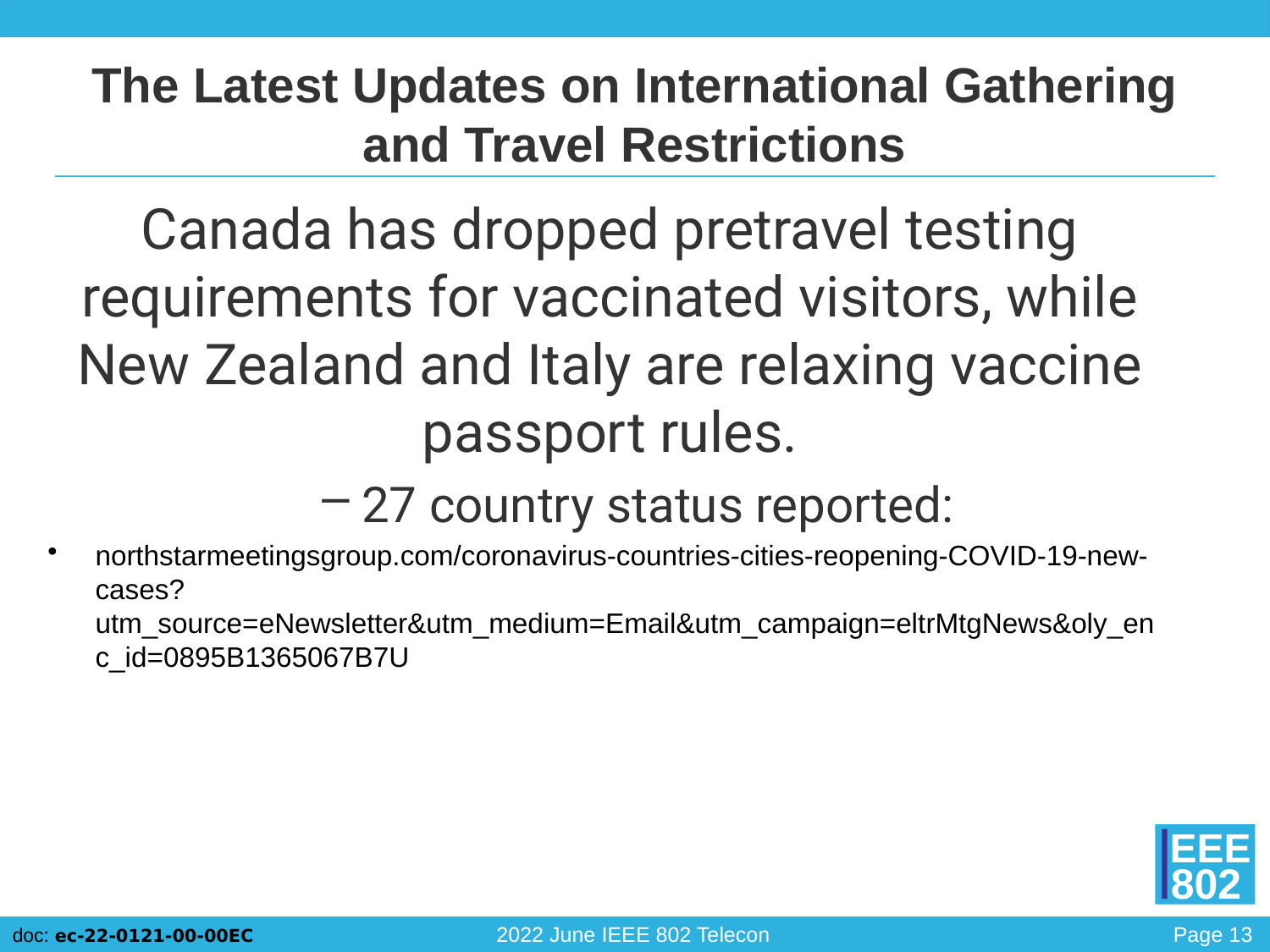

# The Latest Updates on International Gathering and Travel Restrictions
Canada has dropped pretravel testing requirements for vaccinated visitors, while New Zealand and Italy are relaxing vaccine passport rules.
27 country status reported:
northstarmeetingsgroup.com/coronavirus-countries-cities-reopening-COVID-19-new-cases?utm_source=eNewsletter&utm_medium=Email&utm_campaign=eltrMtgNews&oly_enc_id=0895B1365067B7U